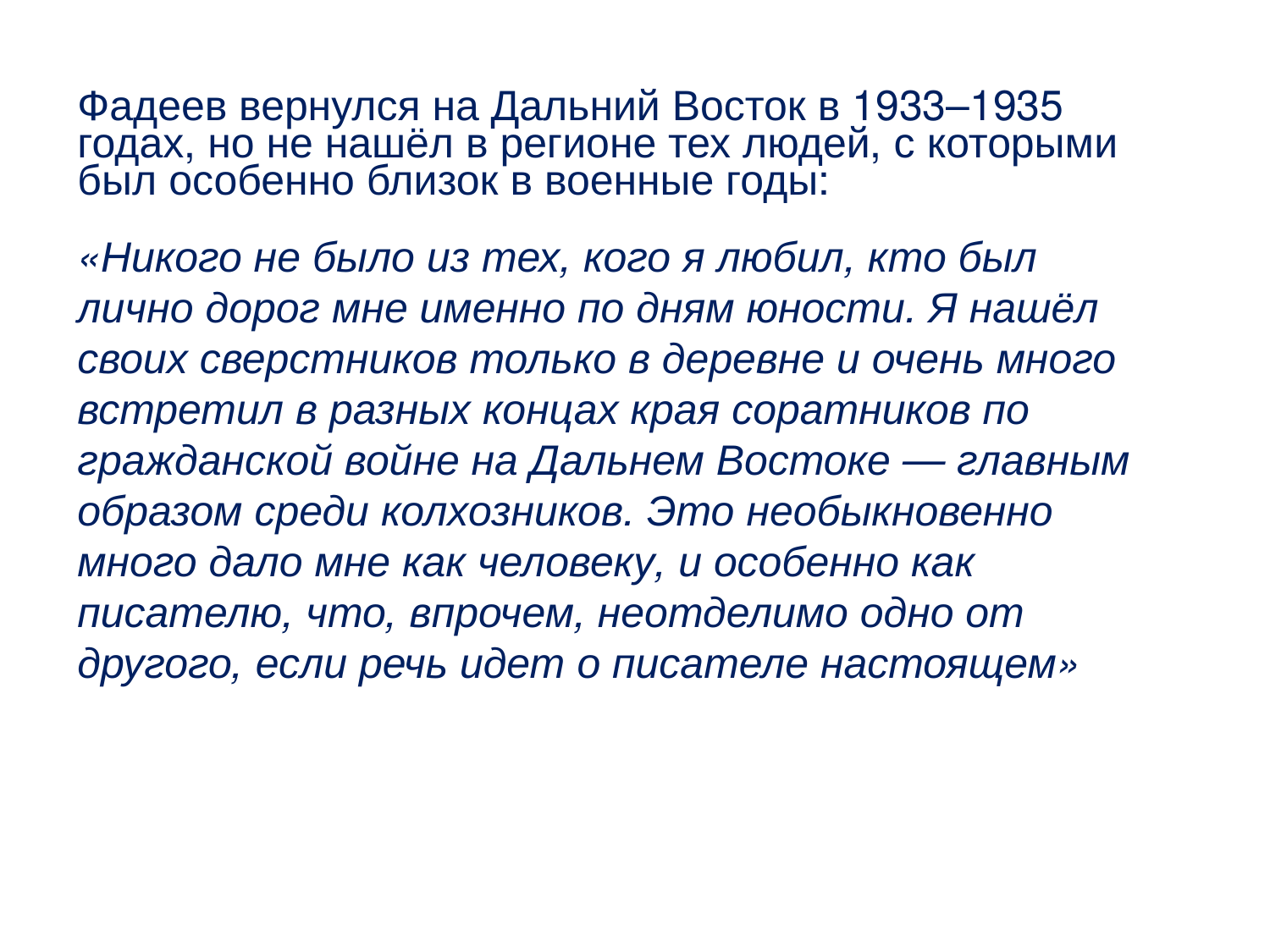

Фадеев вернулся на Дальний Восток в 1933–1935 годах, но не нашёл в регионе тех людей, с которыми был особенно близок в военные годы:
«Никого не было из тех, кого я любил, кто был лично дорог мне именно по дням юности. Я нашёл своих сверстников только в деревне и очень много встретил в разных концах края соратников по гражданской войне на Дальнем Востоке — главным образом среди колхозников. Это необыкновенно много дало мне как человеку, и особенно как писателю, что, впрочем, неотделимо одно от другого, если речь идет о писателе настоящем»